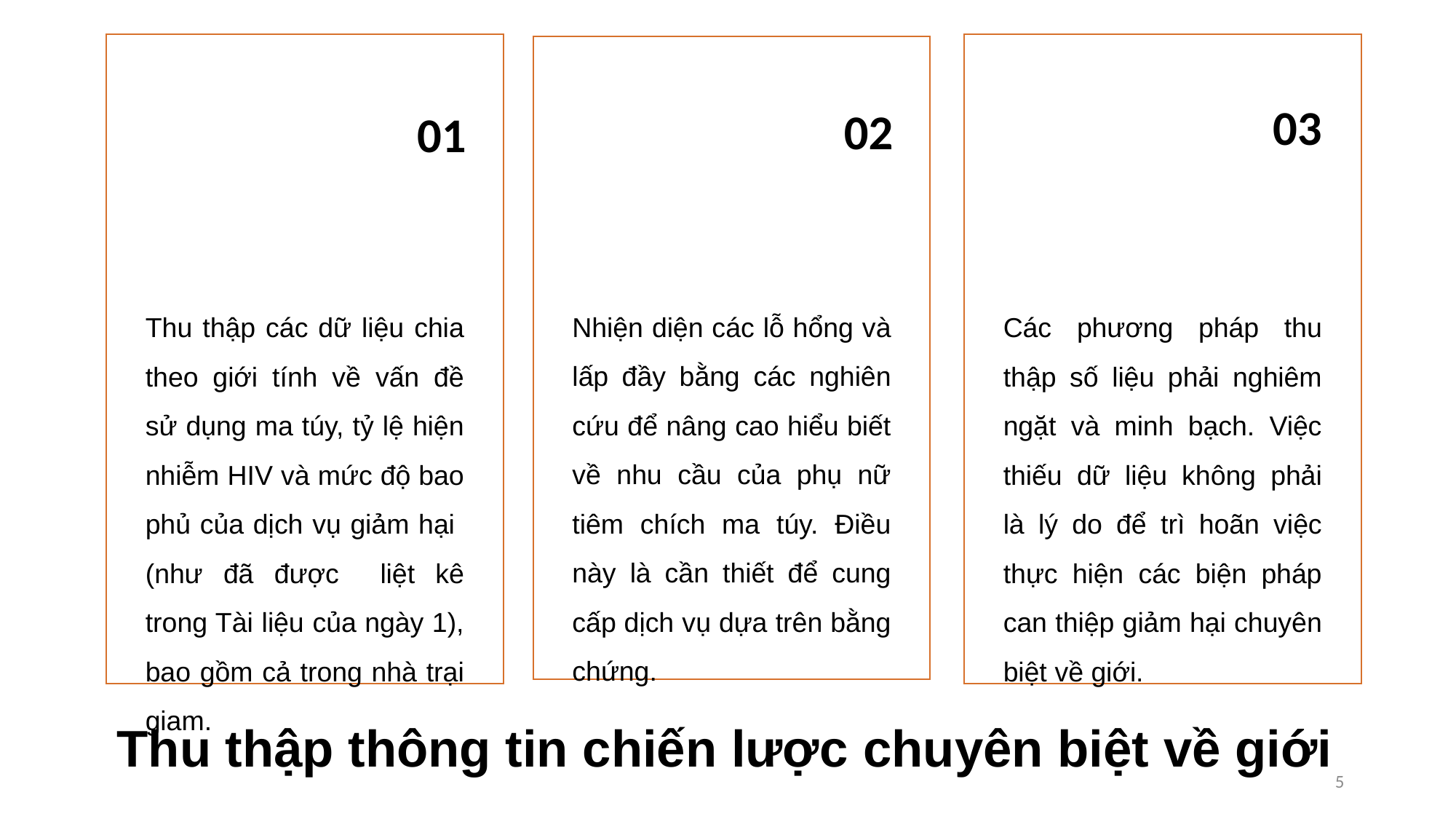

Thu thập các dữ liệu chia theo giới tính về vấn đề sử dụng ma túy, tỷ lệ hiện nhiễm HIV và mức độ bao phủ của dịch vụ giảm hại  (như đã được  liệt kê trong Tài liệu của ngày 1), bao gồm cả trong nhà trại giam.
01
Nhiện diện các lỗ hổng và lấp đầy bằng các nghiên cứu để nâng cao hiểu biết về nhu cầu của phụ nữ tiêm chích ma túy. Điều này là cần thiết để cung cấp dịch vụ dựa trên bằng chứng.
02
Các phương pháp thu thập số liệu phải nghiêm ngặt và minh bạch. Việc thiếu dữ liệu không phải là lý do để trì hoãn việc thực hiện các biện pháp can thiệp giảm hại chuyên biệt về giới.
03
# Thu thập thông tin chiến lược chuyên biệt về giới
5